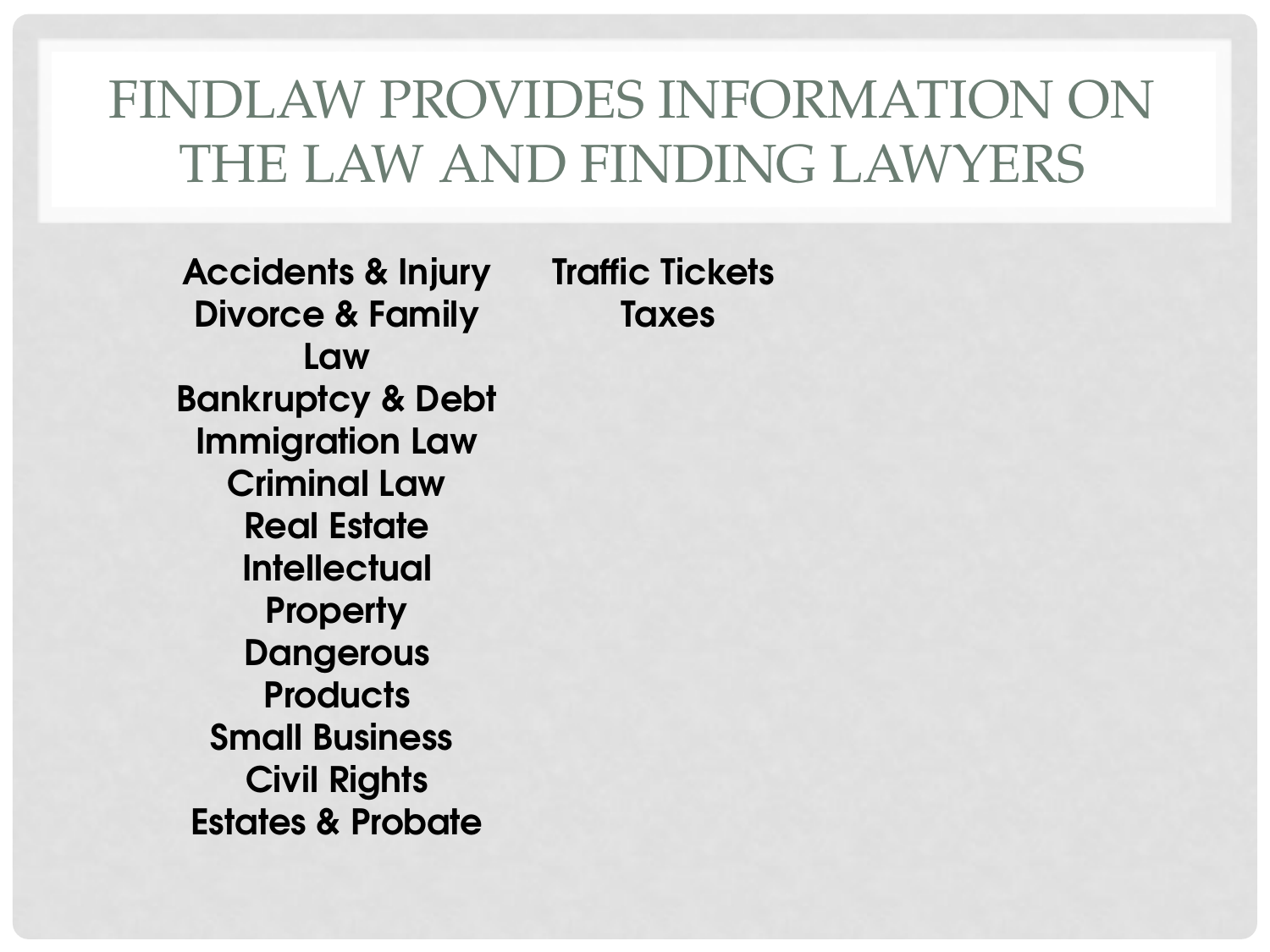

# Findlaw Provides information on the law and finding lawyers
Accidents & Injury
Divorce & Family Law
Bankruptcy & Debt
Immigration Law
Criminal Law
Real Estate
Intellectual Property
Dangerous Products
Small Business
Civil Rights
Estates & Probate
Traffic Tickets
Taxes